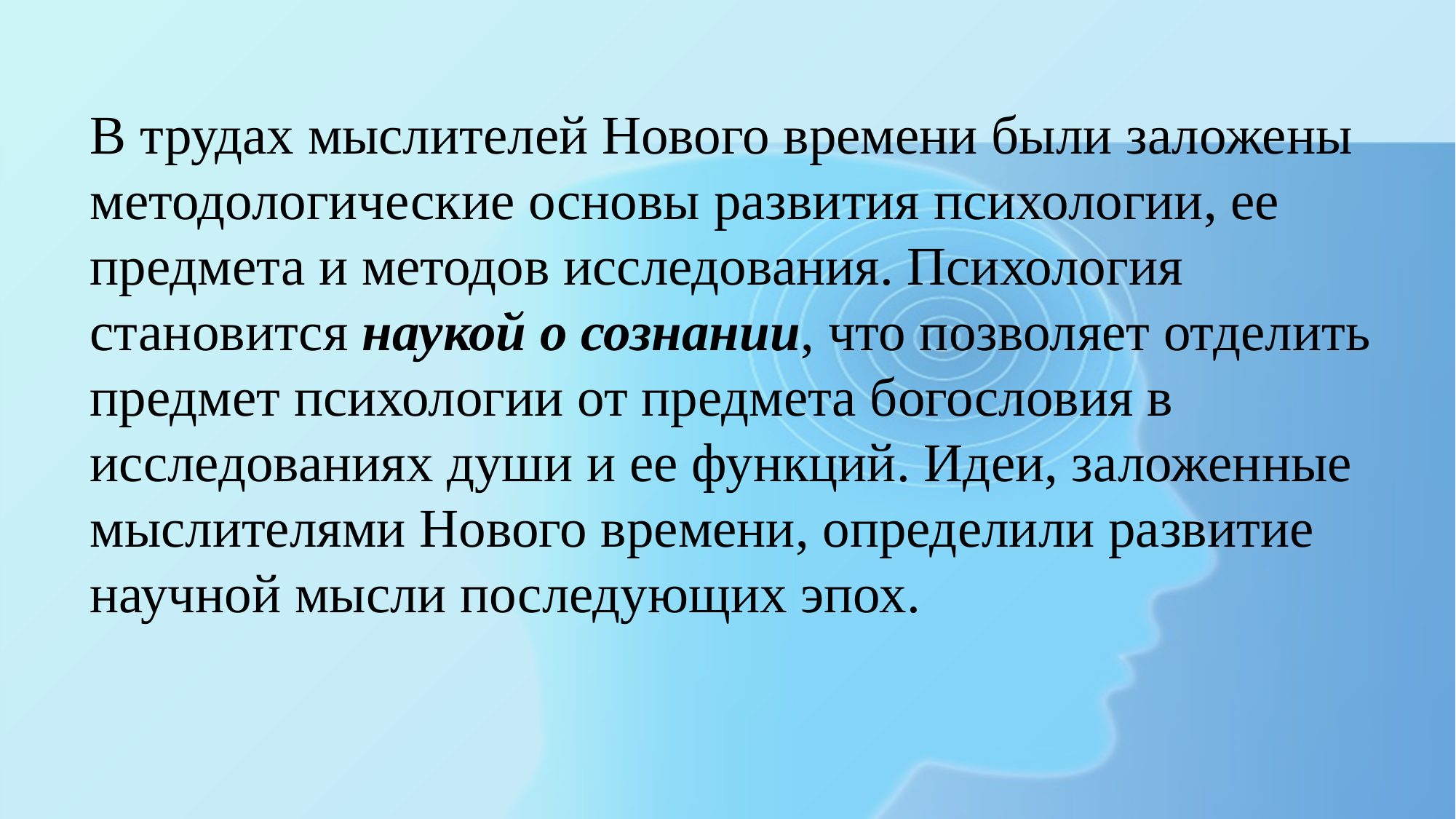

В трудах мыслителей Нового времени были заложены методологические основы развития психологии, ее предмета и методов исследования. Психология становится наукой о сознании, что позволяет отделить предмет психологии от предмета богословия в исследованиях души и ее функций. Идеи, заложенные мыслителями Нового времени, определили развитие научной мысли последующих эпох.